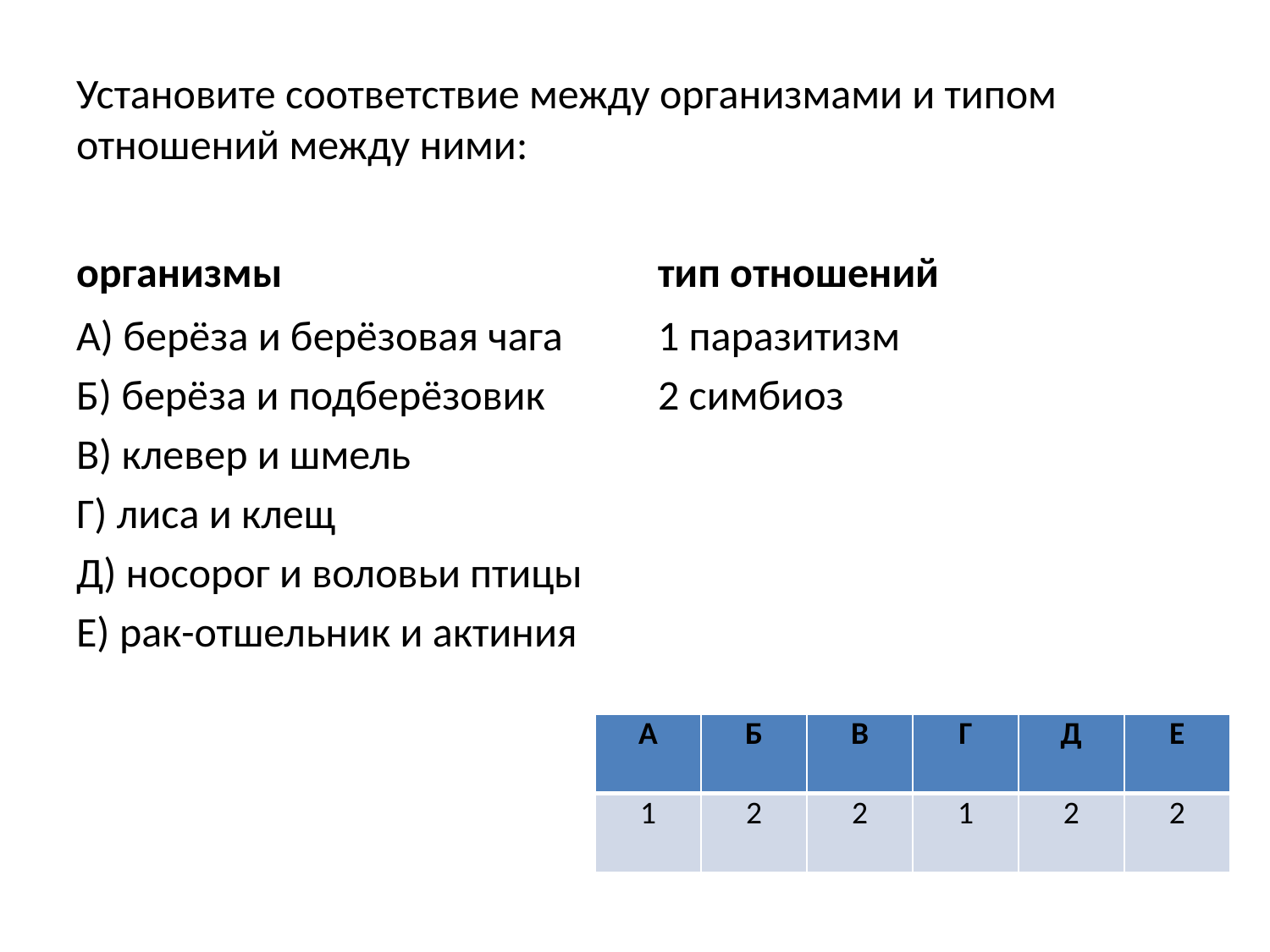

# Установите соответствие между организмами и типом отношений между ними:
организмы
тип отношений
А) берёза и берёзовая чага
Б) берёза и подберёзовик
В) клевер и шмель
Г) лиса и клещ
Д) носорог и воловьи птицы
Е) рак-отшельник и актиния
1 паразитизм
2 симбиоз

| А | Б | В | Г | Д | Е |
| --- | --- | --- | --- | --- | --- |
| 1 | 2 | 2 | 1 | 2 | 2 |